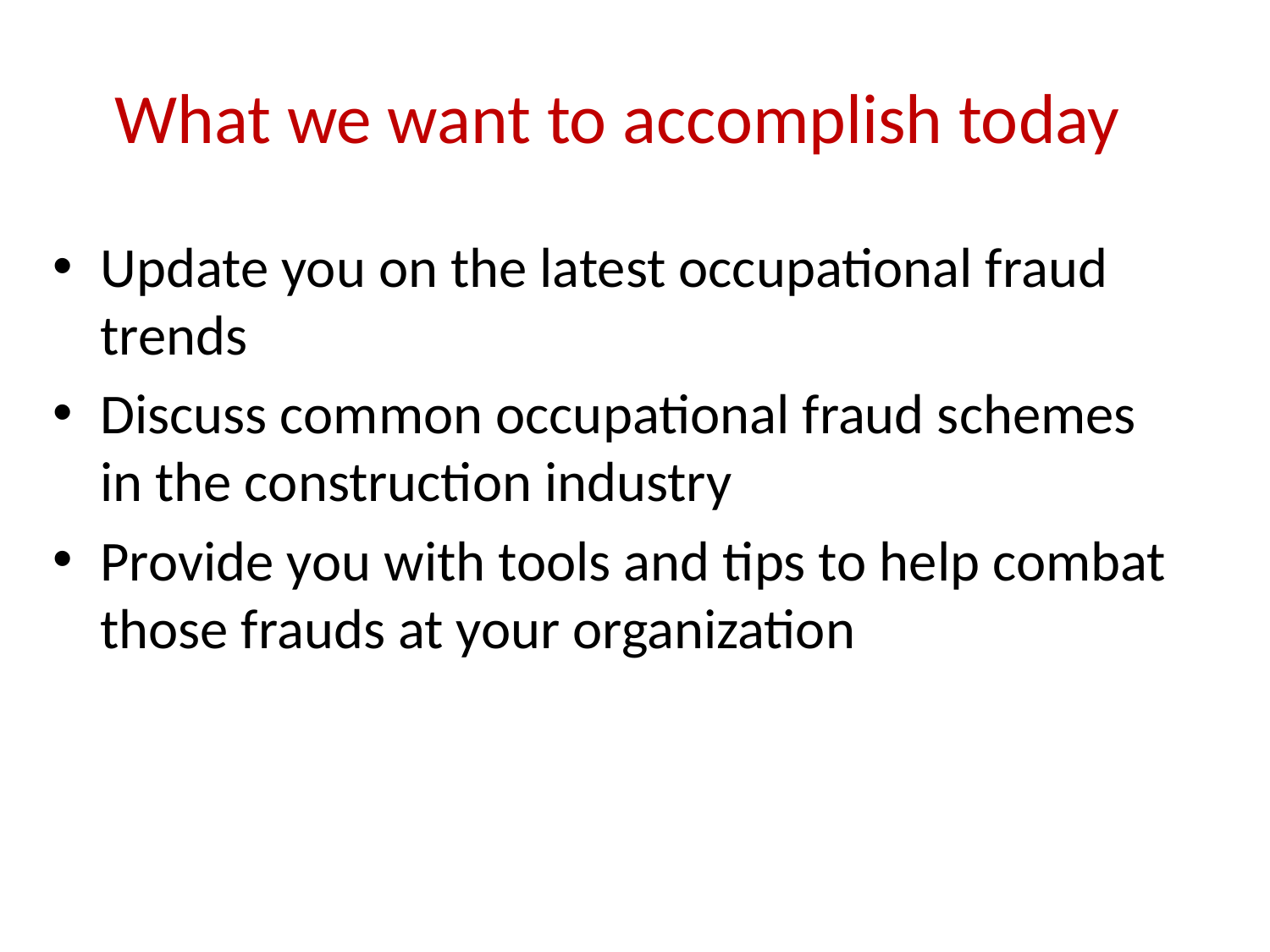

# What we want to accomplish today
Update you on the latest occupational fraud trends
Discuss common occupational fraud schemes in the construction industry
Provide you with tools and tips to help combat those frauds at your organization